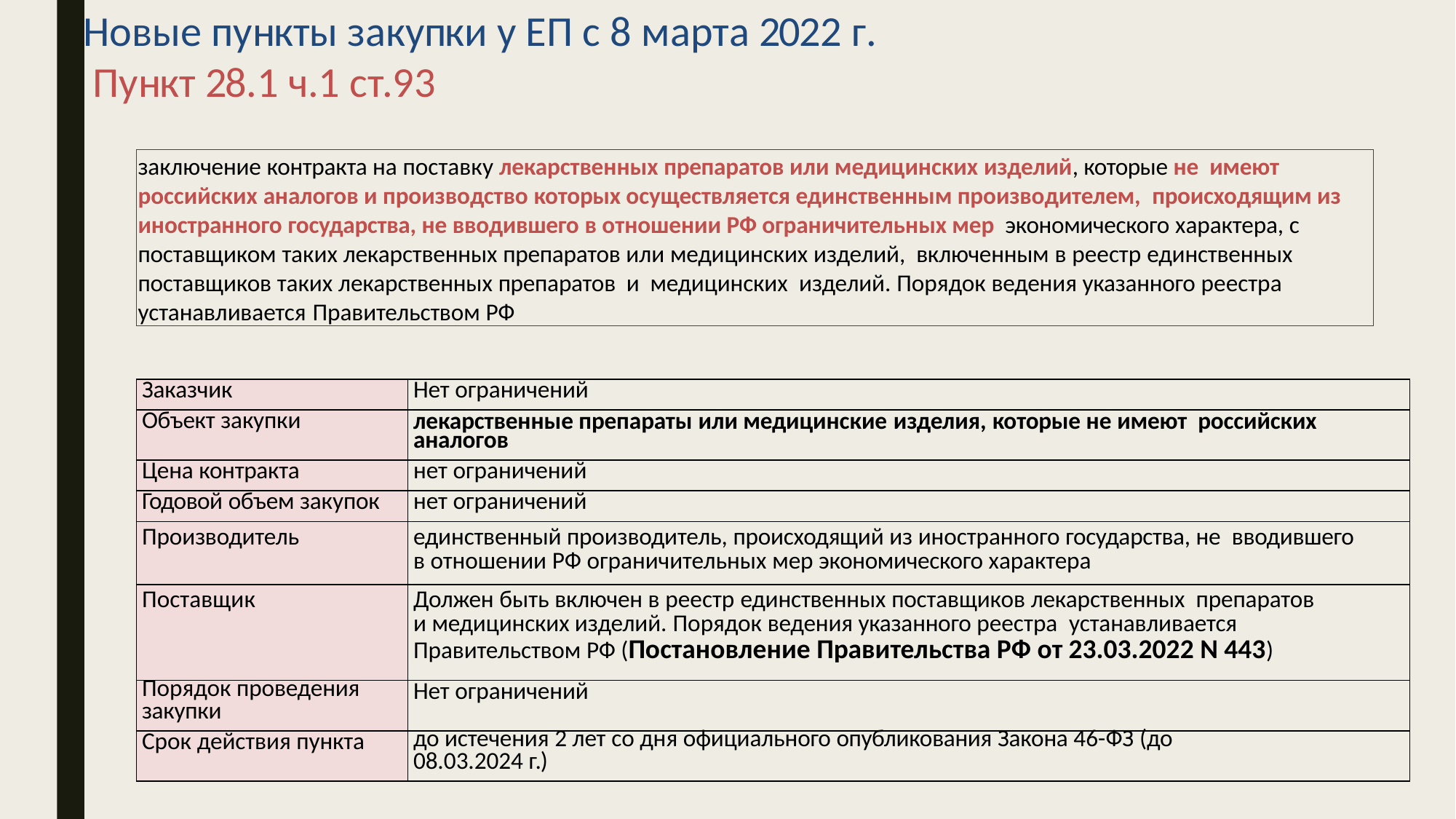

# Новые пункты закупки у ЕП с 8 марта 2022 г. Пункт 28.1 ч.1 ст.93
заключение контракта на поставку лекарственных препаратов или медицинских изделий, которые не  имеют российских аналогов и производство которых осуществляется единственным производителем,  происходящим из иностранного государства, не вводившего в отношении РФ ограничительных мер  экономического характера, с поставщиком таких лекарственных препаратов или медицинских изделий,  включенным в реестр единственных поставщиков таких лекарственных препаратов и медицинских  изделий. Порядок ведения указанного реестра устанавливается Правительством РФ
| Заказчик | Нет ограничений |
| --- | --- |
| Объект закупки | лекарственные препараты или медицинские изделия, которые не имеют российских аналогов |
| Цена контракта | нет ограничений |
| Годовой объем закупок | нет ограничений |
| Производитель | единственный производитель, происходящий из иностранного государства, не вводившего в отношении РФ ограничительных мер экономического характера |
| Поставщик | Должен быть включен в реестр единственных поставщиков лекарственных препаратов и медицинских изделий. Порядок ведения указанного реестра устанавливается Правительством РФ (Постановление Правительства РФ от 23.03.2022 N 443) |
| Порядок проведения закупки | Нет ограничений |
| Срок действия пункта | до истечения 2 лет со дня официального опубликования Закона 46-ФЗ (до 08.03.2024 г.) |